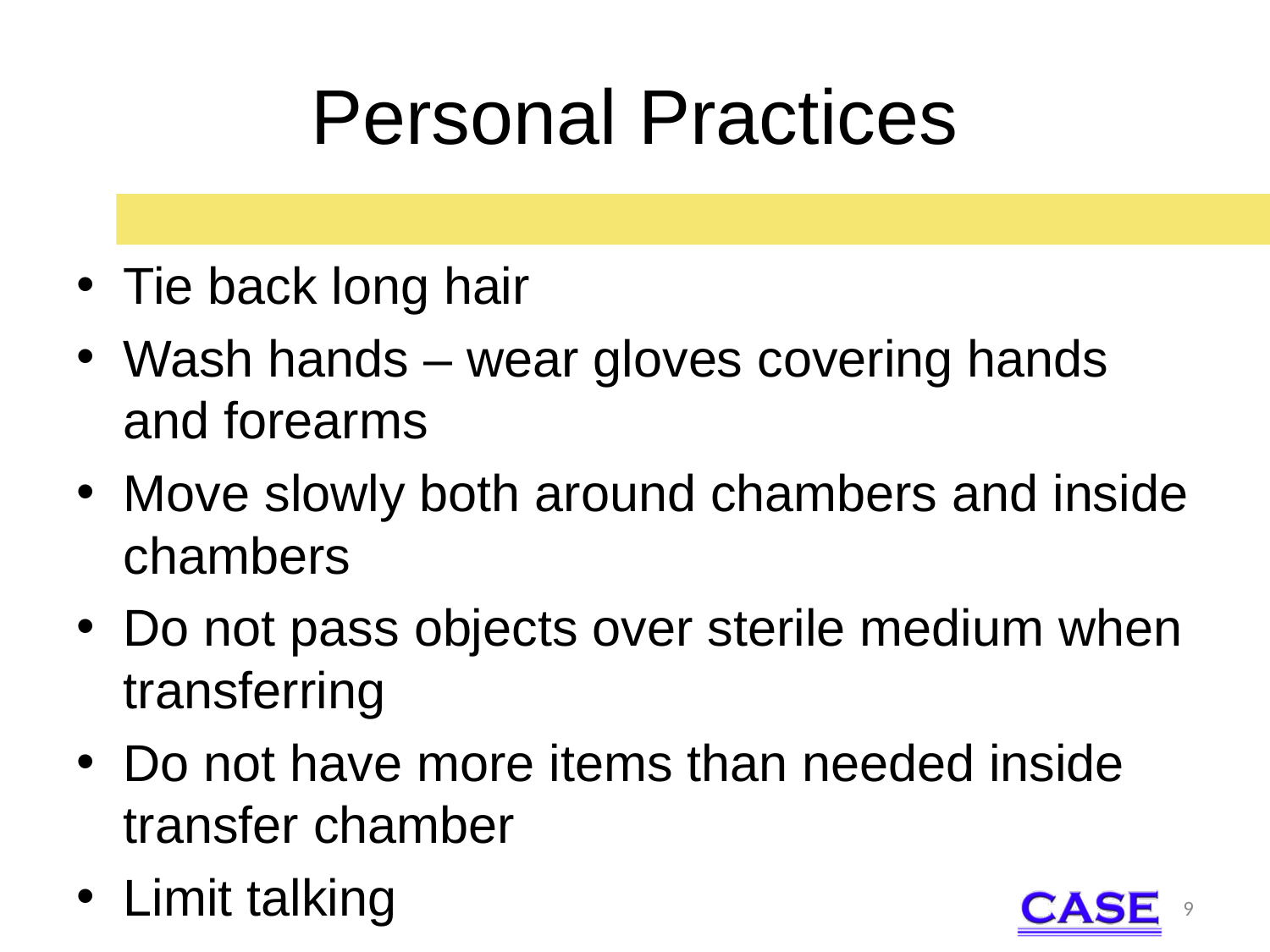

# Personal Practices
Tie back long hair
Wash hands – wear gloves covering hands and forearms
Move slowly both around chambers and inside chambers
Do not pass objects over sterile medium when transferring
Do not have more items than needed inside transfer chamber
Limit talking
9